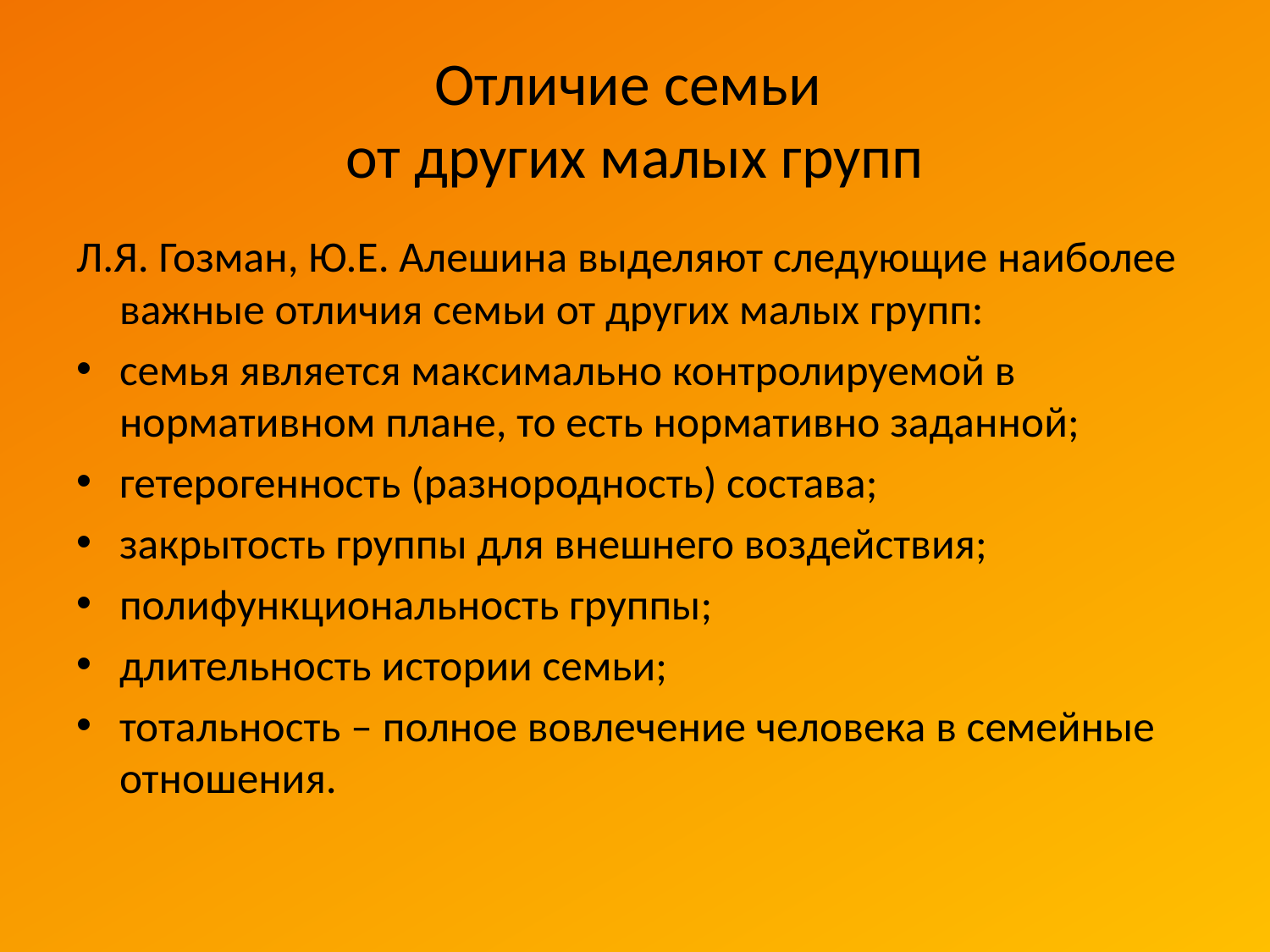

# Отличие семьи от других малых групп
Л.Я. Гозман, Ю.Е. Алешина выделяют следующие наиболее важные отличия семьи от других малых групп:
семья является максимально контролируемой в нормативном плане, то есть нормативно заданной;
гетерогенность (разнородность) состава;
закрытость группы для внешнего воздействия;
полифункциональность группы;
длительность истории семьи;
тотальность – полное вовлечение человека в семейные отношения.